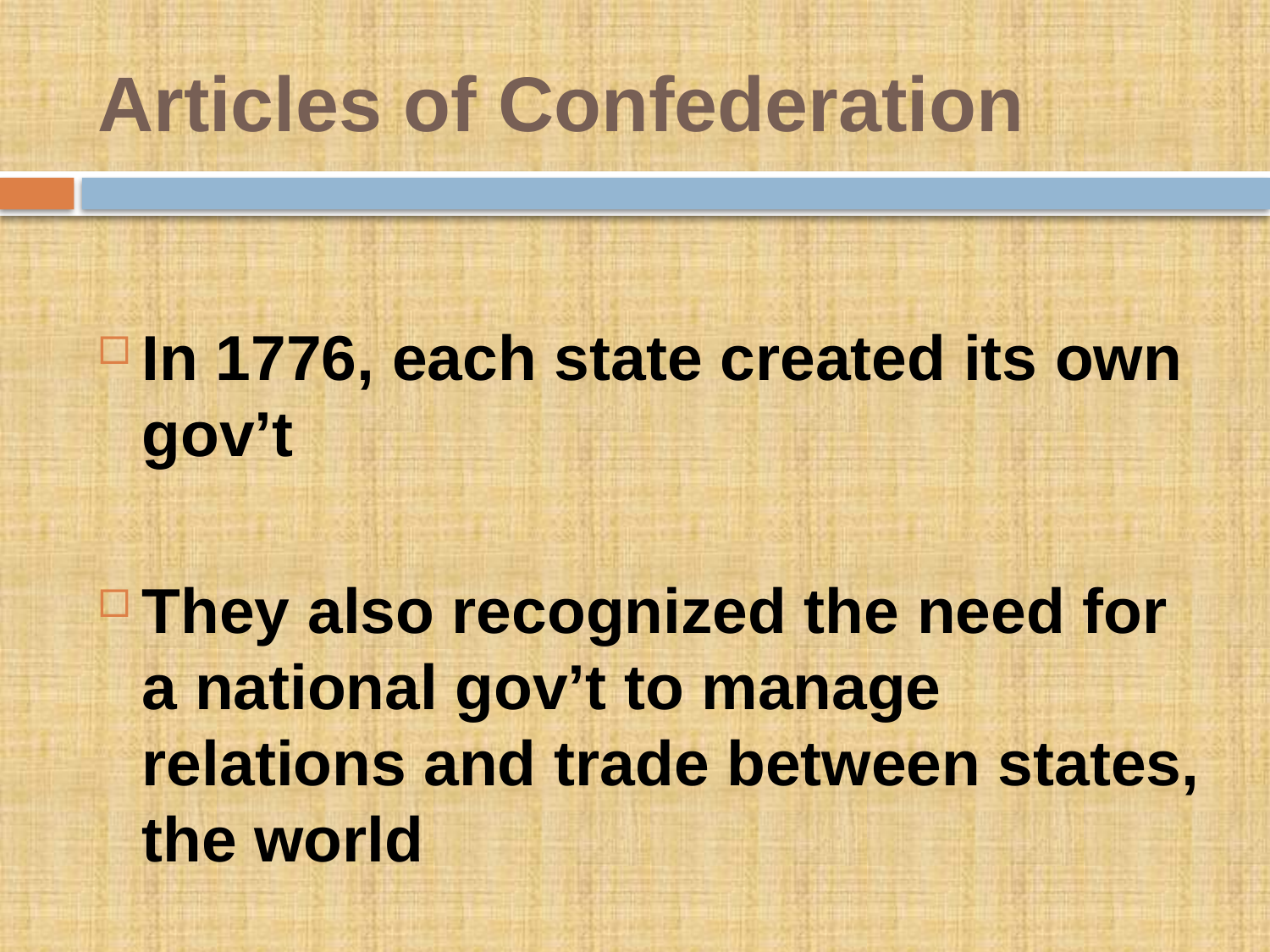

# Articles of Confederation

In 1776, each state created its own gov’t

They also recognized the need for a national gov’t to manage relations and trade between states, the world